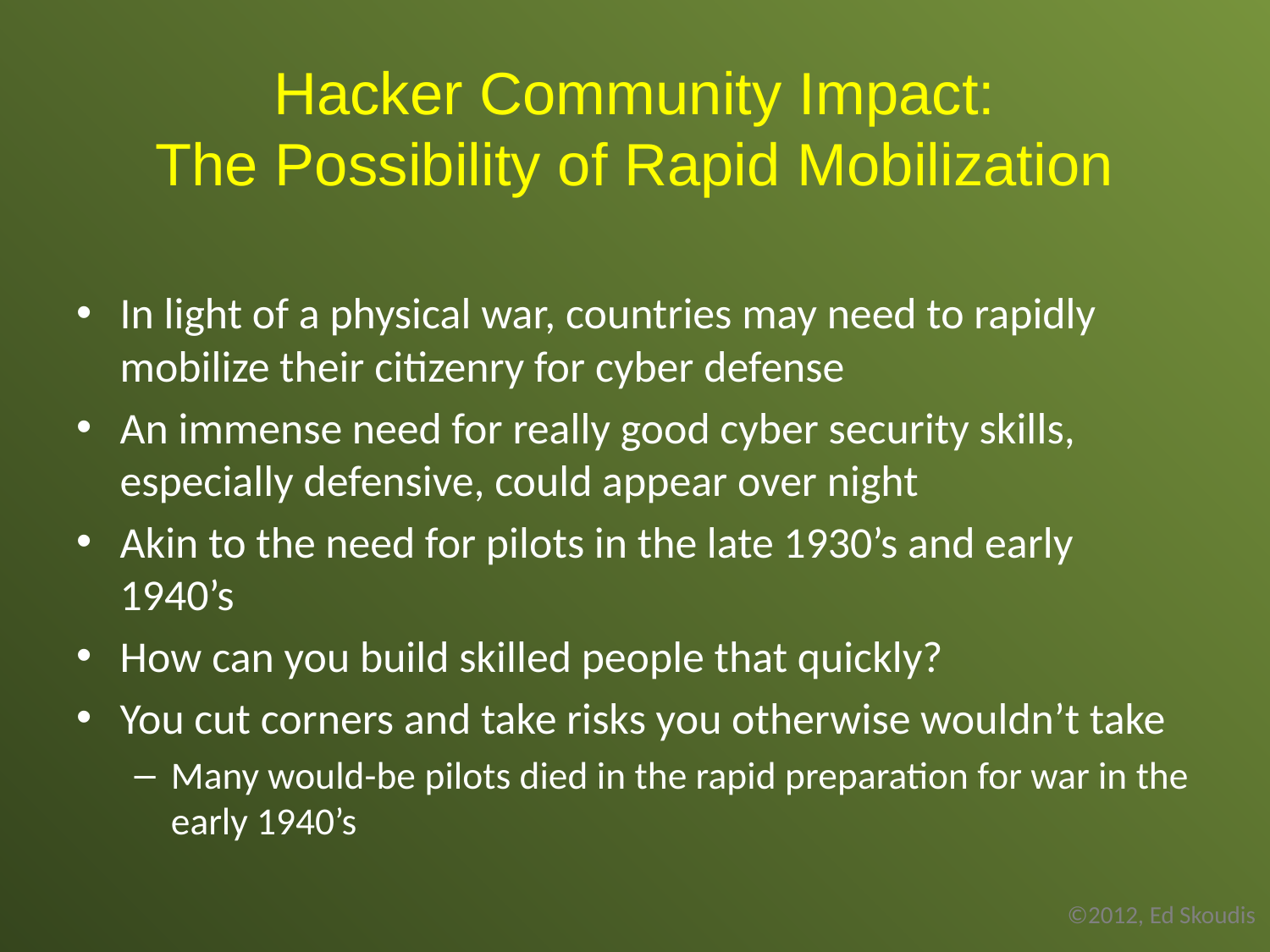

# Hacker Community Impact: The Possibility of Rapid Mobilization
In light of a physical war, countries may need to rapidly mobilize their citizenry for cyber defense
An immense need for really good cyber security skills, especially defensive, could appear over night
Akin to the need for pilots in the late 1930’s and early 1940’s
How can you build skilled people that quickly?
You cut corners and take risks you otherwise wouldn’t take
Many would-be pilots died in the rapid preparation for war in the early 1940’s